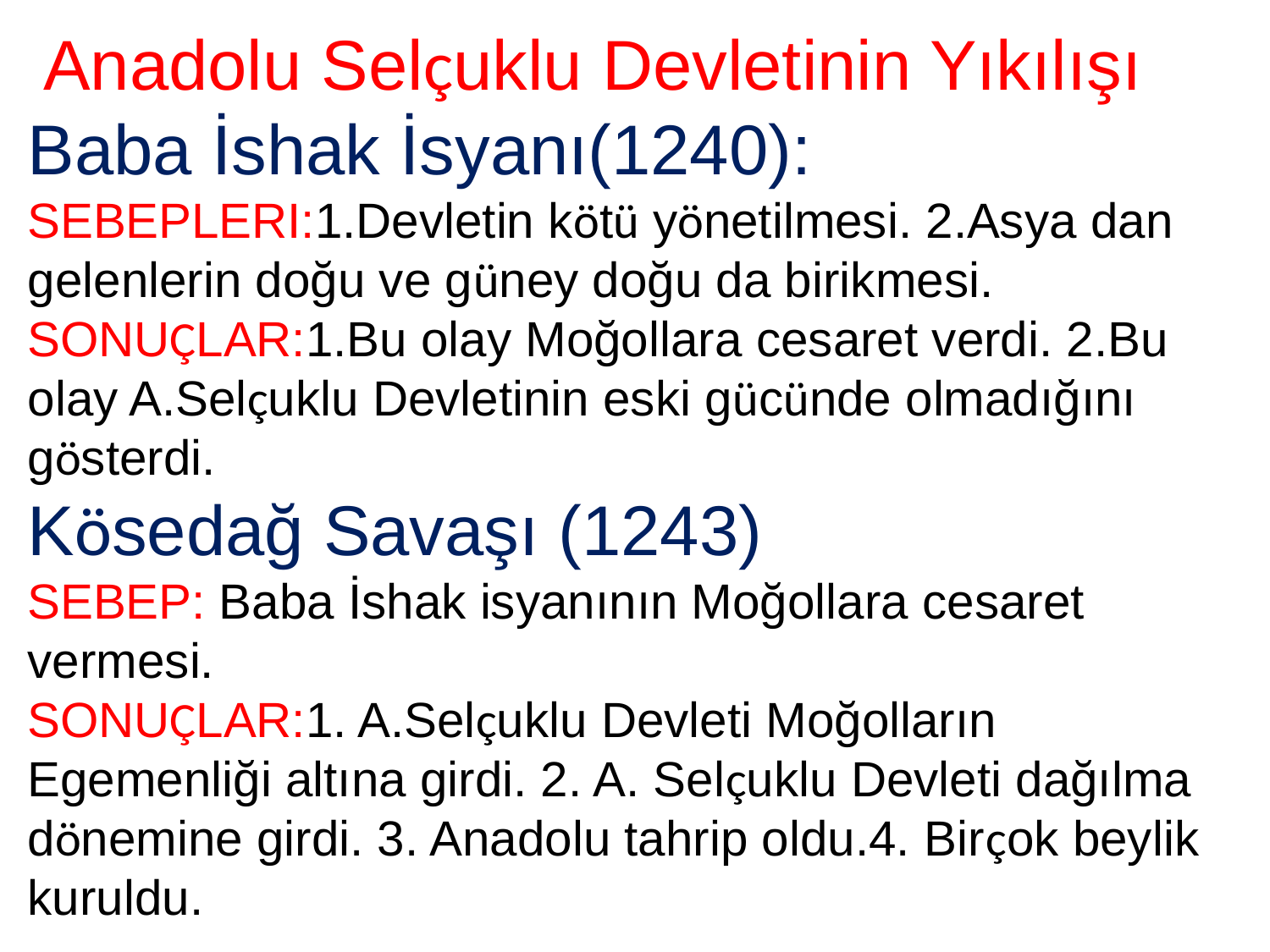

Anadolu Selçuklu Devletinin Yıkılışı
Baba İshak İsyanı(1240):
SEBEPLERI:1.Devletin kötü yönetilmesi. 2.Asya dan gelenlerin doğu ve güney doğu da birikmesi.
SONUÇLAR:1.Bu olay Moğollara cesaret verdi. 2.Bu olay A.Selçuklu Devletinin eski gücünde olmadığını gösterdi.
Kösedağ Savaşı (1243)
SEBEP: Baba İshak isyanının Moğollara cesaret vermesi.
SONUÇLAR:1. A.Selçuklu Devleti Moğolların Egemenliği altına girdi. 2. A. Selçuklu Devleti dağılma dönemine girdi. 3. Anadolu tahrip oldu.4. Birçok beylik kuruldu.